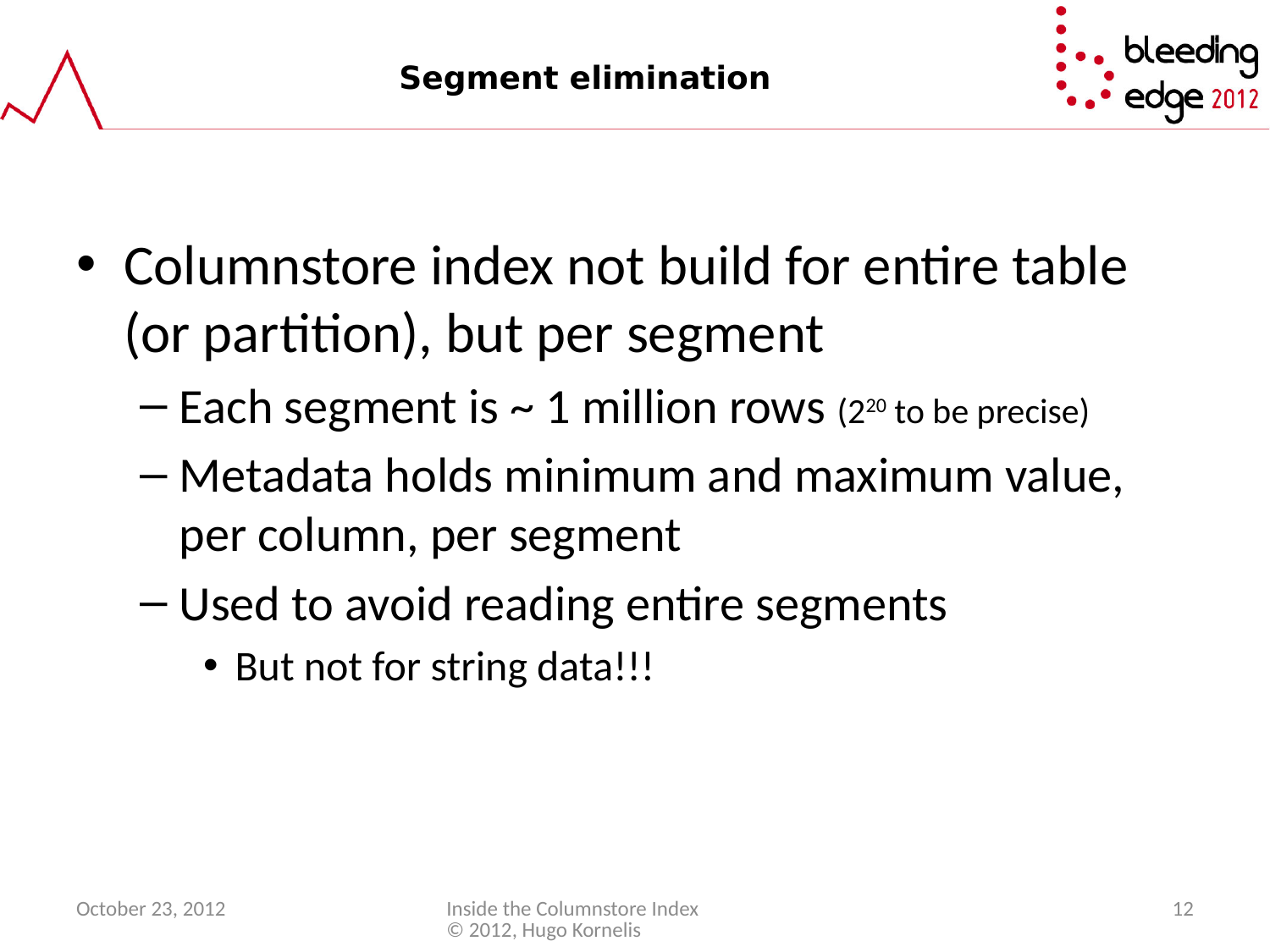

# Segment elimination
Columnstore index not build for entire table (or partition), but per segment
Each segment is ~ 1 million rows (220 to be precise)
Metadata holds minimum and maximum value, per column, per segment
Used to avoid reading entire segments
But not for string data!!!
October 23, 2012
Inside the Columnstore Index                       © 2012, Hugo Kornelis
12